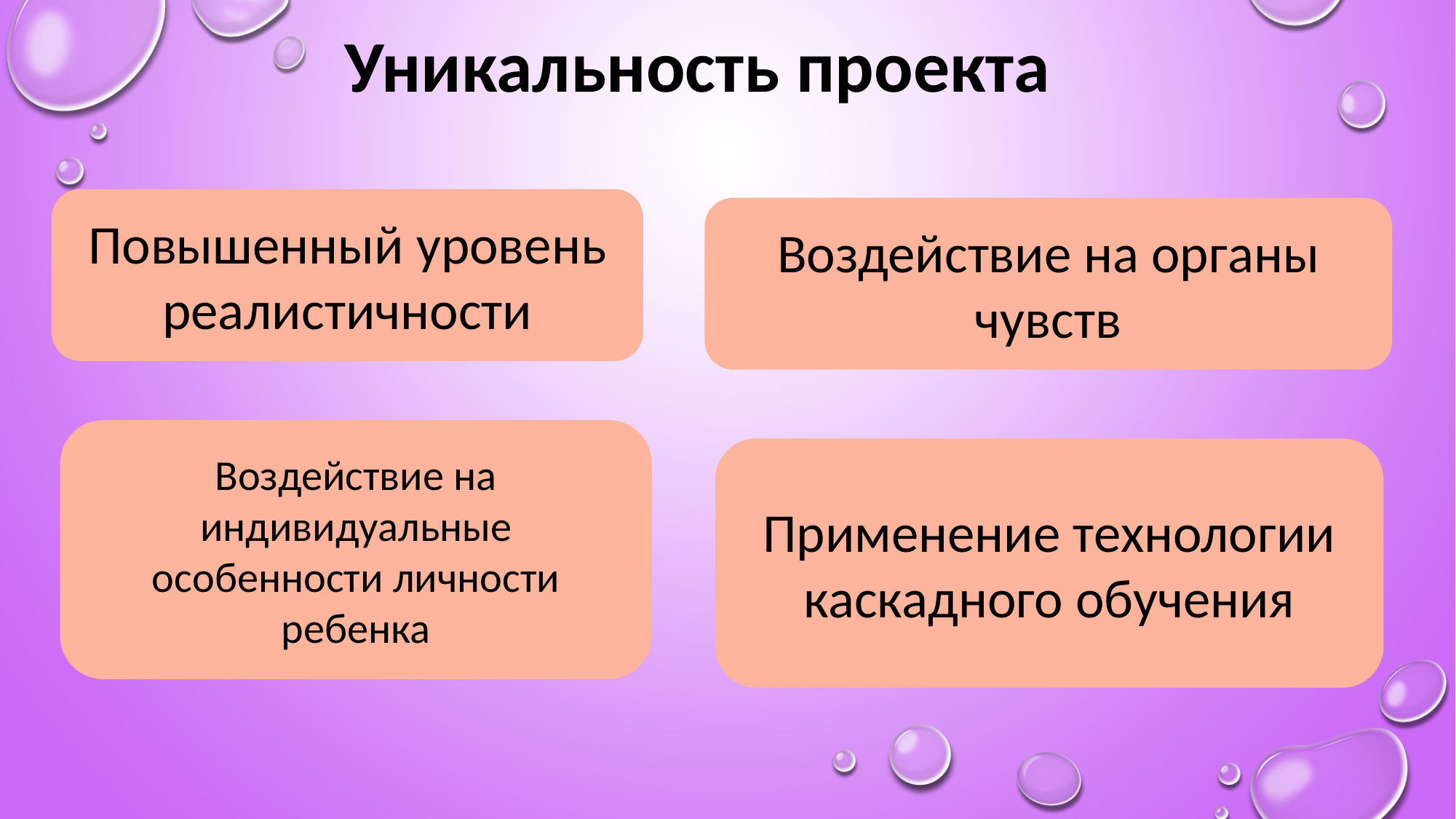

Уникальность проекта
Повышенный уровень реалистичности
Воздействие на органы чувств
Воздействие на индивидуальные особенности личности ребенка
Применение технологии каскадного обучения